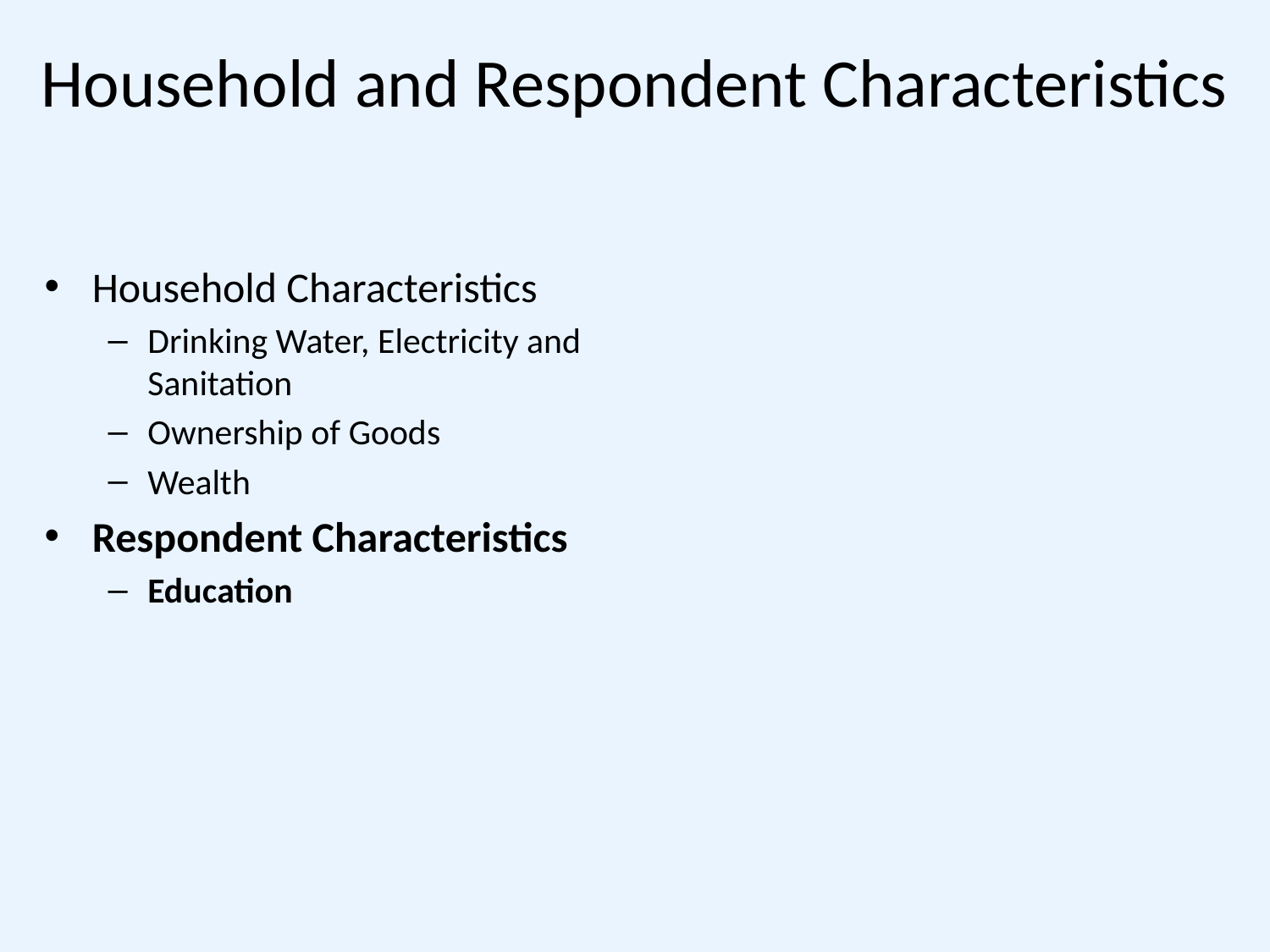

# Household and Respondent Characteristics
Household Characteristics
Drinking Water, Electricity and Sanitation
Ownership of Goods
Wealth
Respondent Characteristics
Education